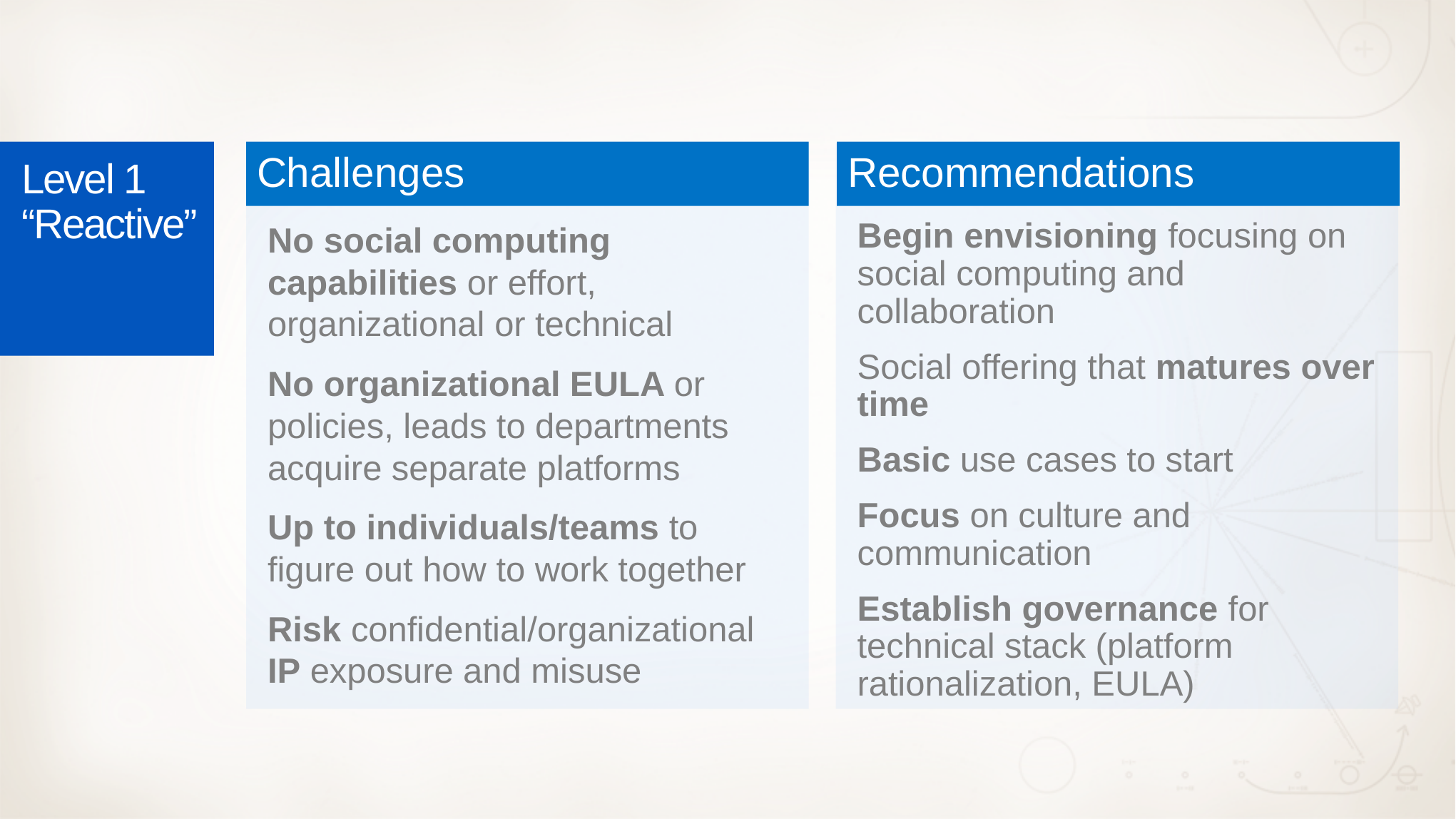

Level 1 “Reactive”
Challenges
No social computing capabilities or effort, organizational or technical
No organizational EULA or policies, leads to departments acquire separate platforms
Up to individuals/teams to figure out how to work together
Risk confidential/organizational IP exposure and misuse
Recommendations
Begin envisioning focusing on social computing and collaboration
Social offering that matures over time
Basic use cases to start
Focus on culture and communication
Establish governance for technical stack (platform rationalization, EULA)